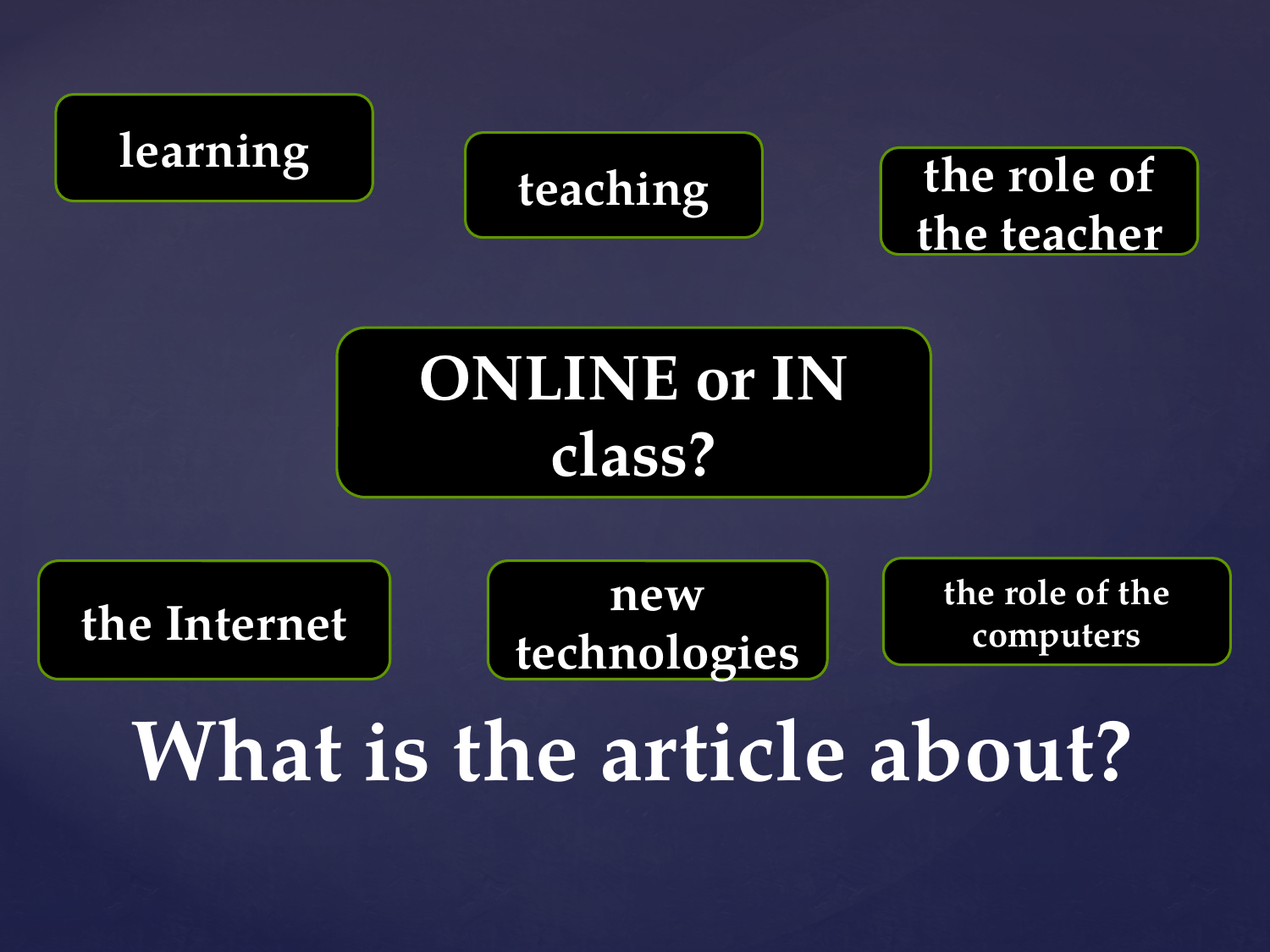

learning
teaching
the role of the teacher
ONLINE or IN class?
the role of the computers
the Internet
new technologies
# What is the article about?